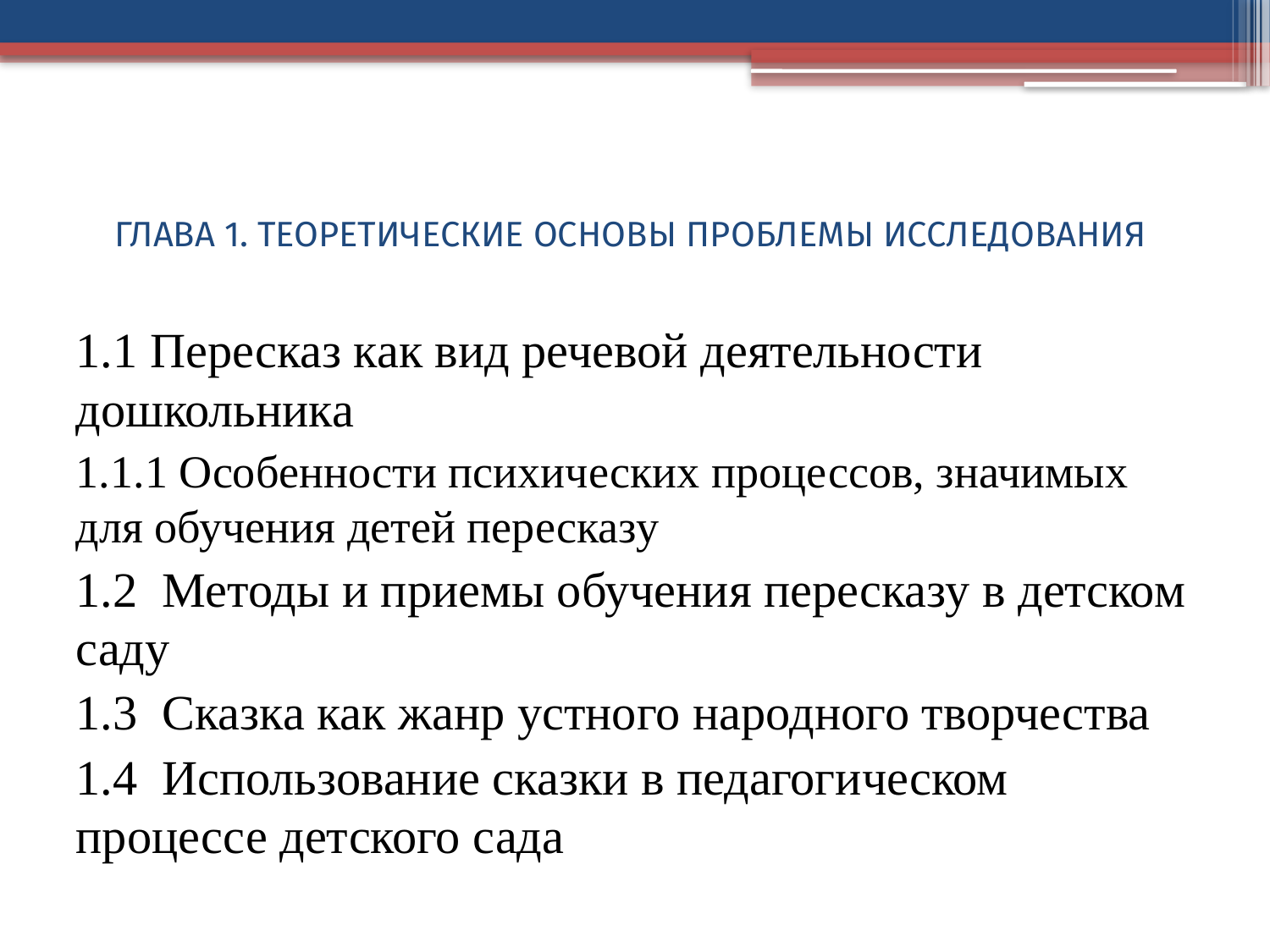

# ГЛАВА 1. ТЕОРЕТИЧЕСКИЕ ОСНОВЫ ПРОБЛЕМЫ ИССЛЕДОВАНИЯ
1.1 Пересказ как вид речевой деятельности дошкольника
1.1.1 Особенности психических процессов, значимых для обучения детей пересказу
1.2  Методы и приемы обучения пересказу в детском саду
1.3  Сказка как жанр устного народного творчества
1.4  Использование сказки в педагогическом процессе детского сада